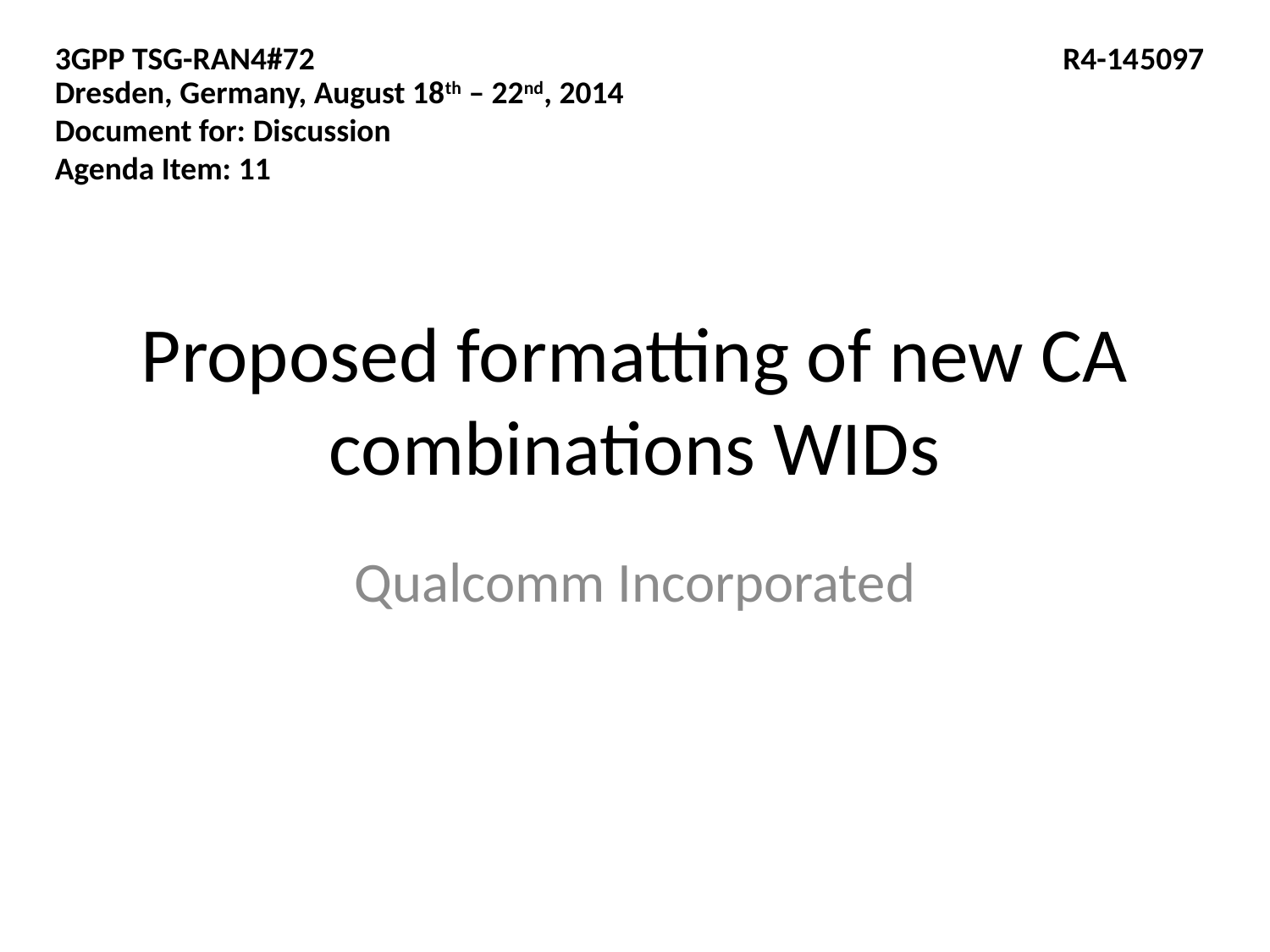

3GPP TSG-RAN4#72			                                                    R4-145097
Dresden, Germany, August 18th – 22nd, 2014
Document for: Discussion
Agenda Item: 11

# Proposed formatting of new CA combinations WIDs
Qualcomm Incorporated